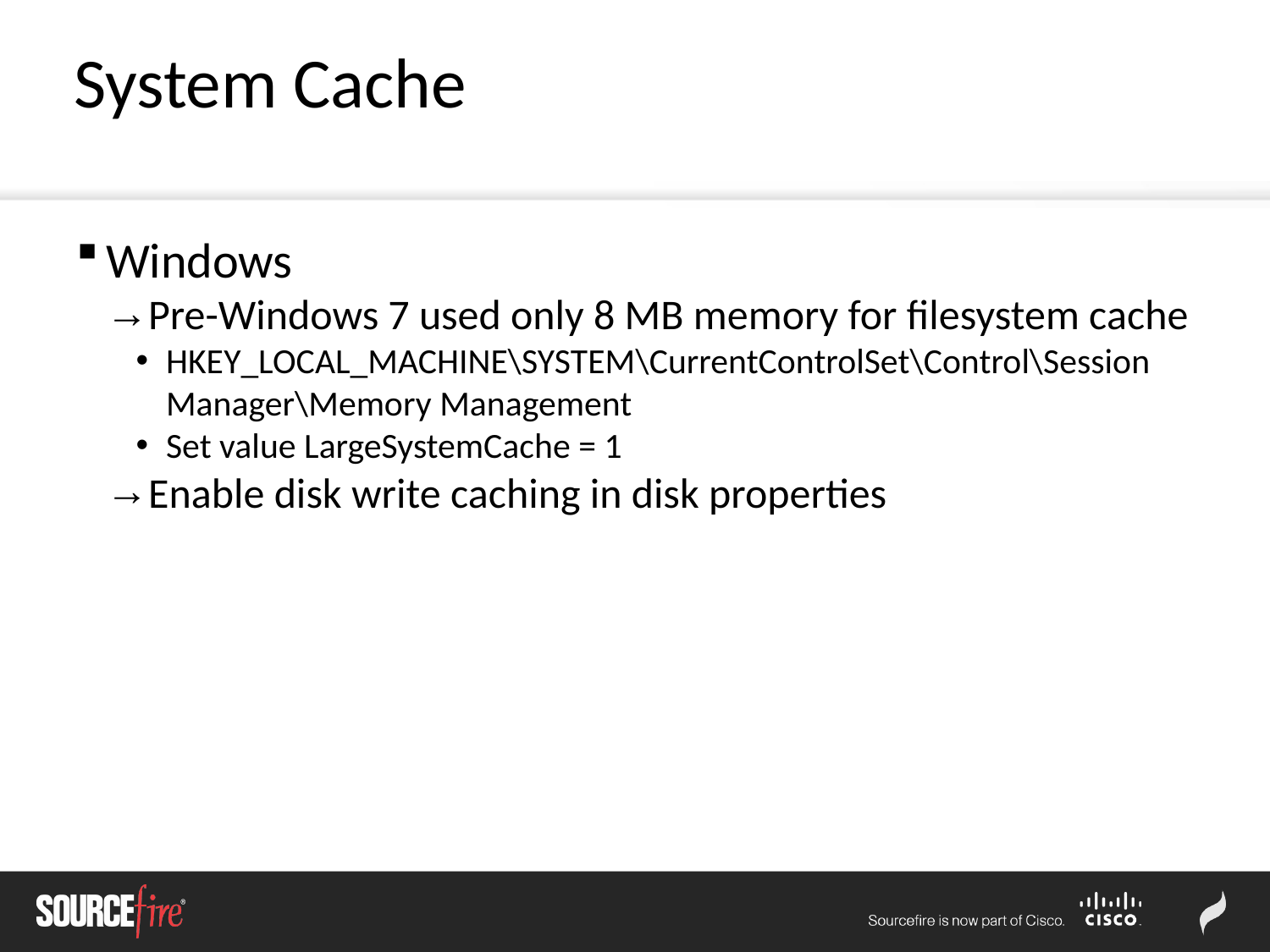

System Cache
Windows
Pre-Windows 7 used only 8 MB memory for filesystem cache
HKEY_LOCAL_MACHINE\SYSTEM\CurrentControlSet\Control\Session Manager\Memory Management
Set value LargeSystemCache = 1
Enable disk write caching in disk properties